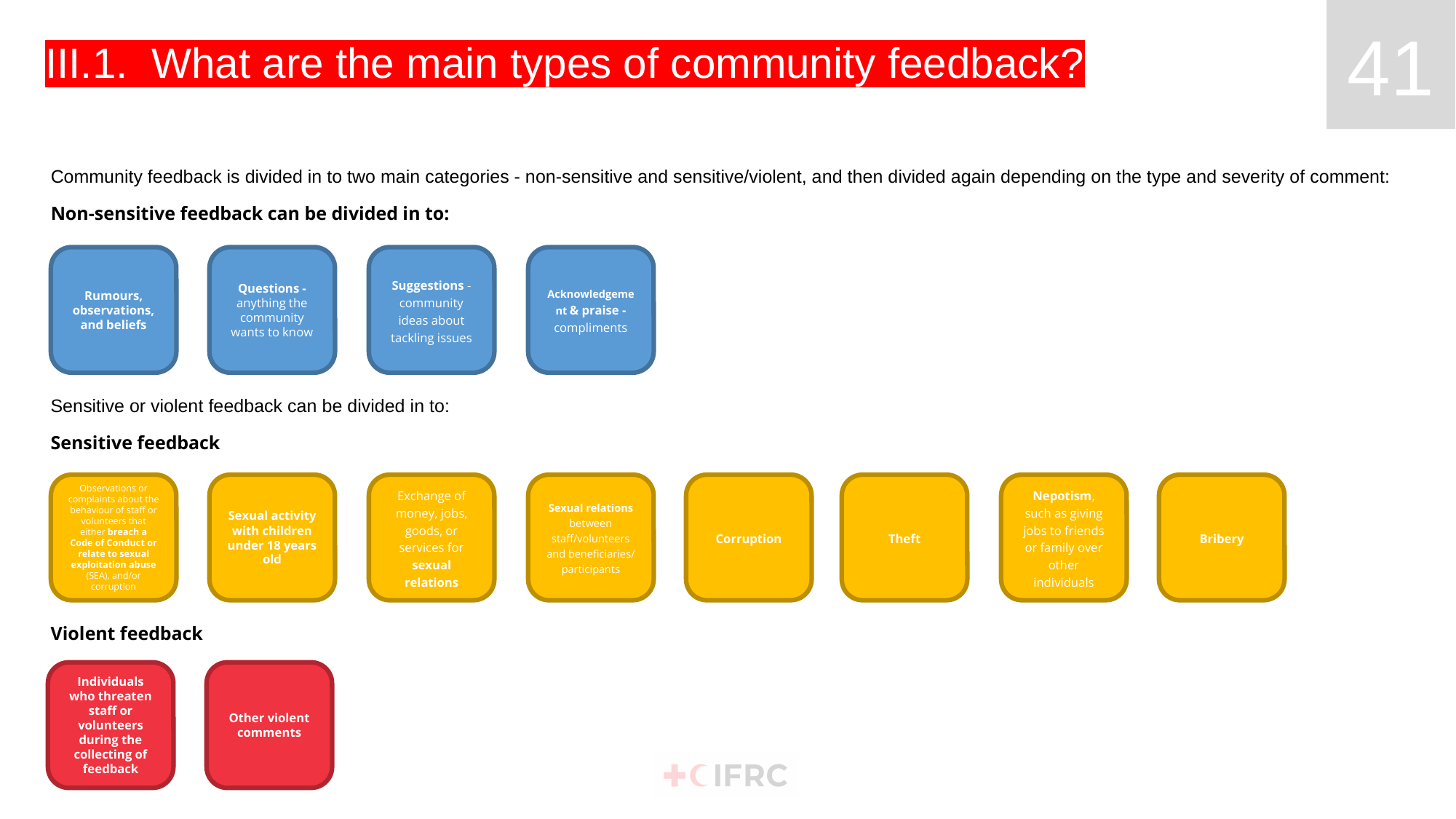

# III.1.  What are the main types of community feedback?
Community feedback is divided in to two main categories - non-sensitive and sensitive/violent, and then divided again depending on the type and severity of comment:
Non-sensitive feedback can be divided in to:
Questions - anything the community wants to know
Suggestions - community ideas about tackling issues
Acknowledgement & praise - compliments
Rumours, observations, and beliefs
Sensitive or violent feedback can be divided in to:
Sensitive feedback
Sexual activity with children under 18 years old
Exchange of money, jobs, goods, or services for sexual relations
Sexual relations between staff/volunteers and beneficiaries/
participants
Corruption
Theft
Nepotism, such as giving jobs to friends or family over other individuals
Bribery
Observations or complaints about the behaviour of staff or volunteers that either breach a Code of Conduct or relate to sexual exploitation abuse (SEA), and/or corruption
Violent feedback
Other violent comments
Individuals who threaten staff or volunteers during the collecting of feedback